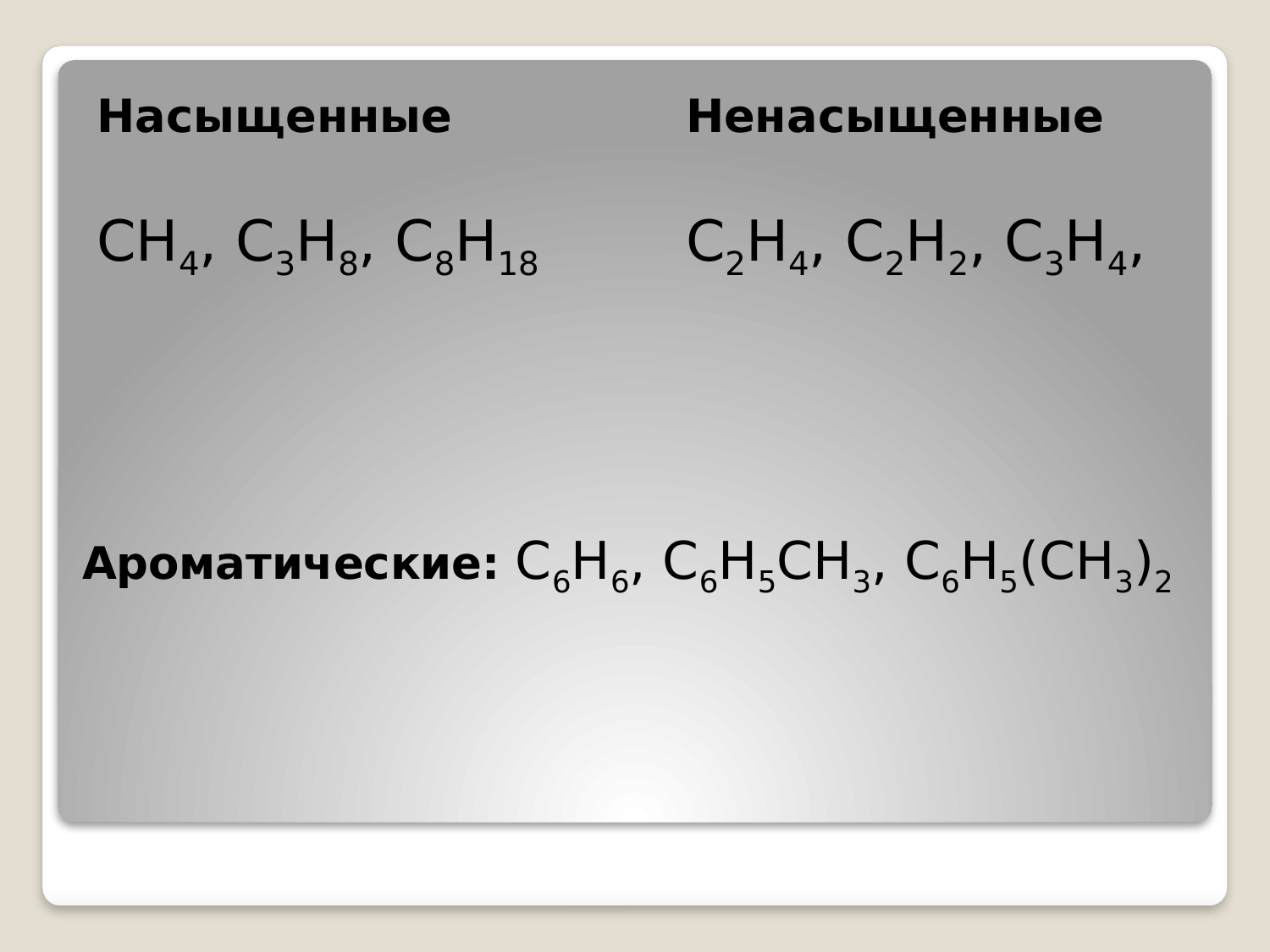

Насыщенные

СН4, С3Н8, С8Н18
Ненасыщенные

С2Н4, С2Н2, С3Н4,
# Ароматические: С6Н6, С6Н5СН3, С6Н5(СН3)2